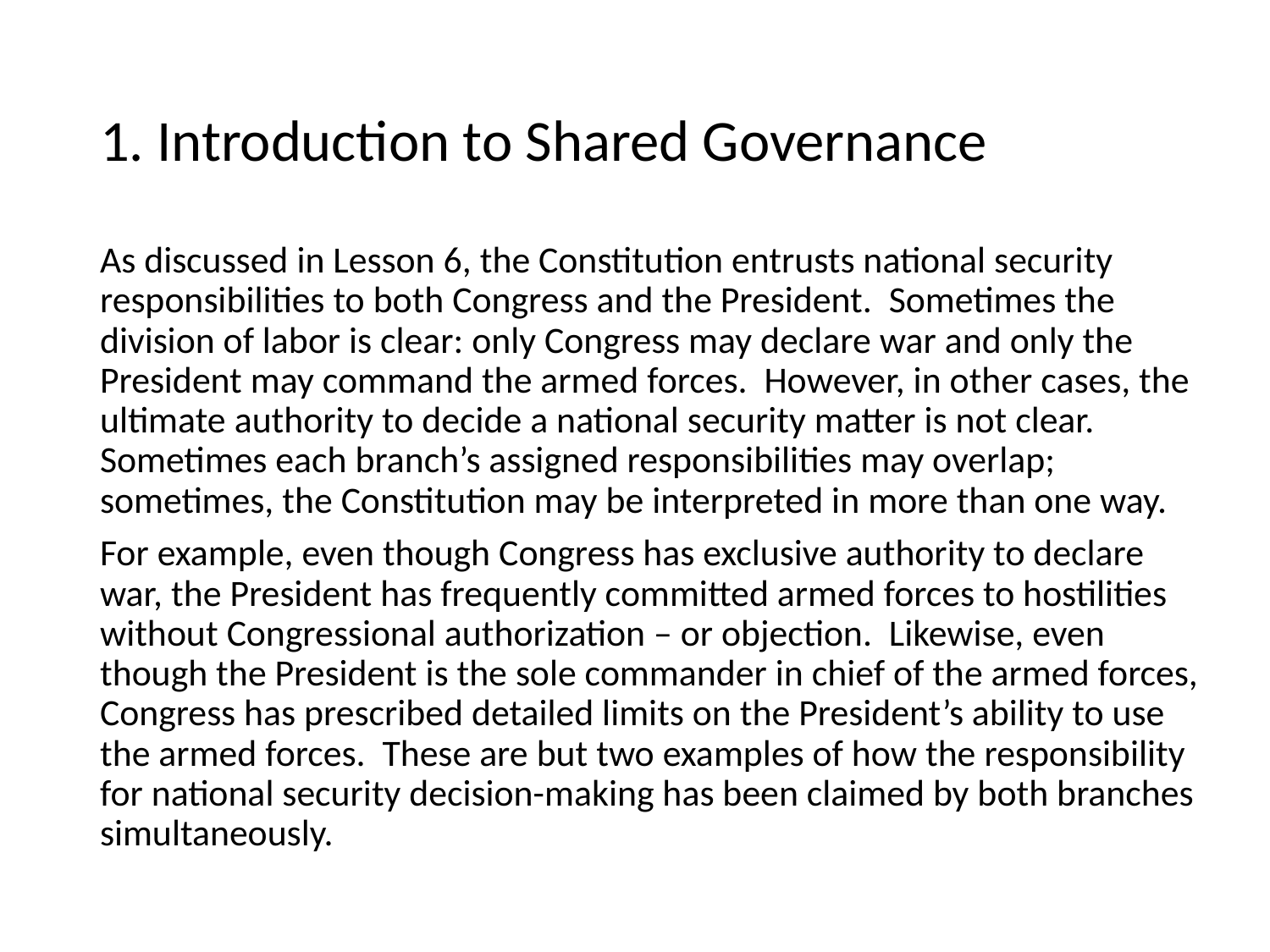

# 1. Introduction to Shared Governance
As discussed in Lesson 6, the Constitution entrusts national security responsibilities to both Congress and the President.  Sometimes the division of labor is clear: only Congress may declare war and only the President may command the armed forces.  However, in other cases, the ultimate authority to decide a national security matter is not clear.  Sometimes each branch’s assigned responsibilities may overlap; sometimes, the Constitution may be interpreted in more than one way.
For example, even though Congress has exclusive authority to declare war, the President has frequently committed armed forces to hostilities without Congressional authorization – or objection.  Likewise, even though the President is the sole commander in chief of the armed forces, Congress has prescribed detailed limits on the President’s ability to use the armed forces.  These are but two examples of how the responsibility for national security decision-making has been claimed by both branches simultaneously.